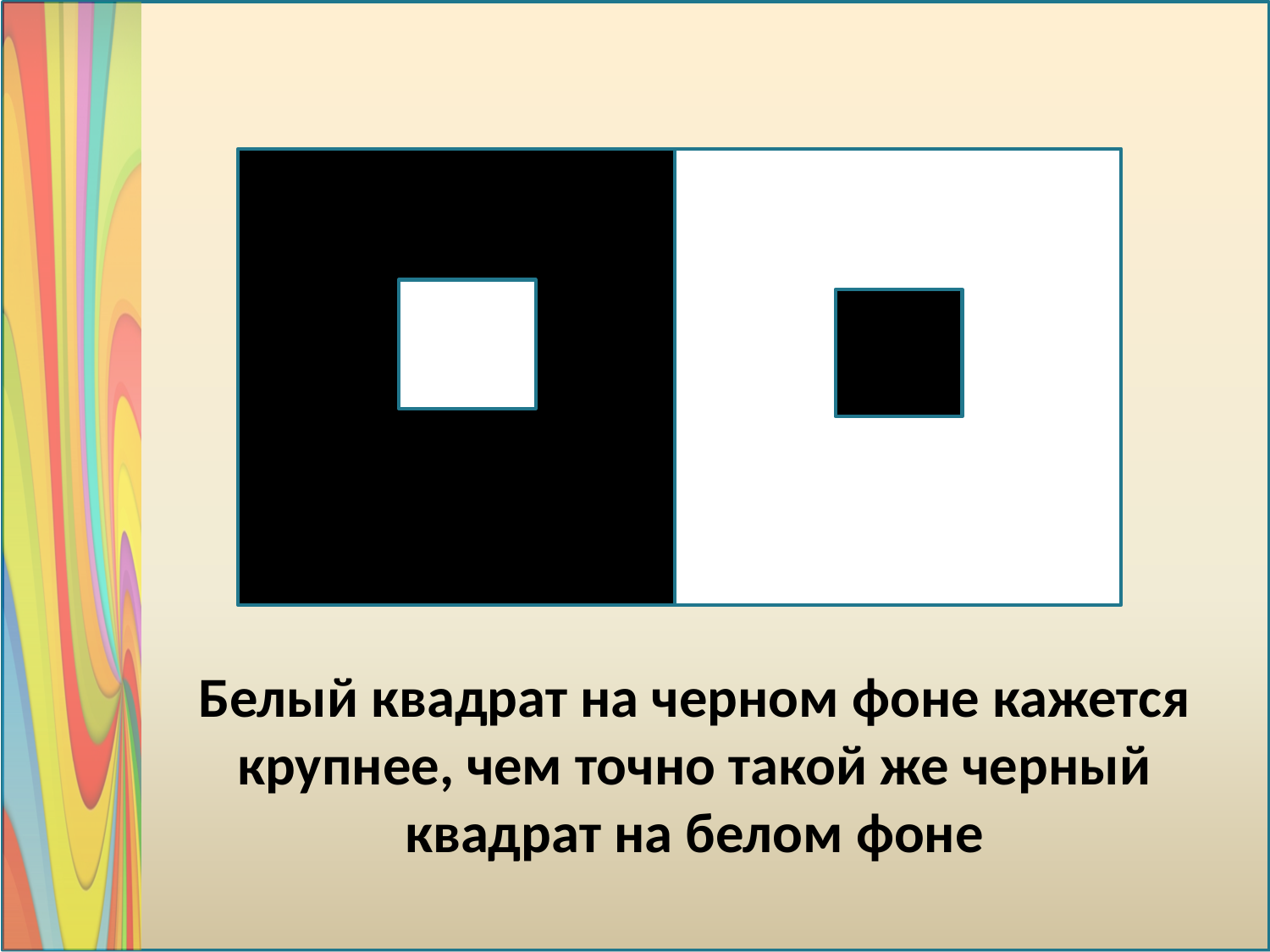

Белый квадрат на черном фоне кажется крупнее, чем точно такой же черный квадрат на белом фоне